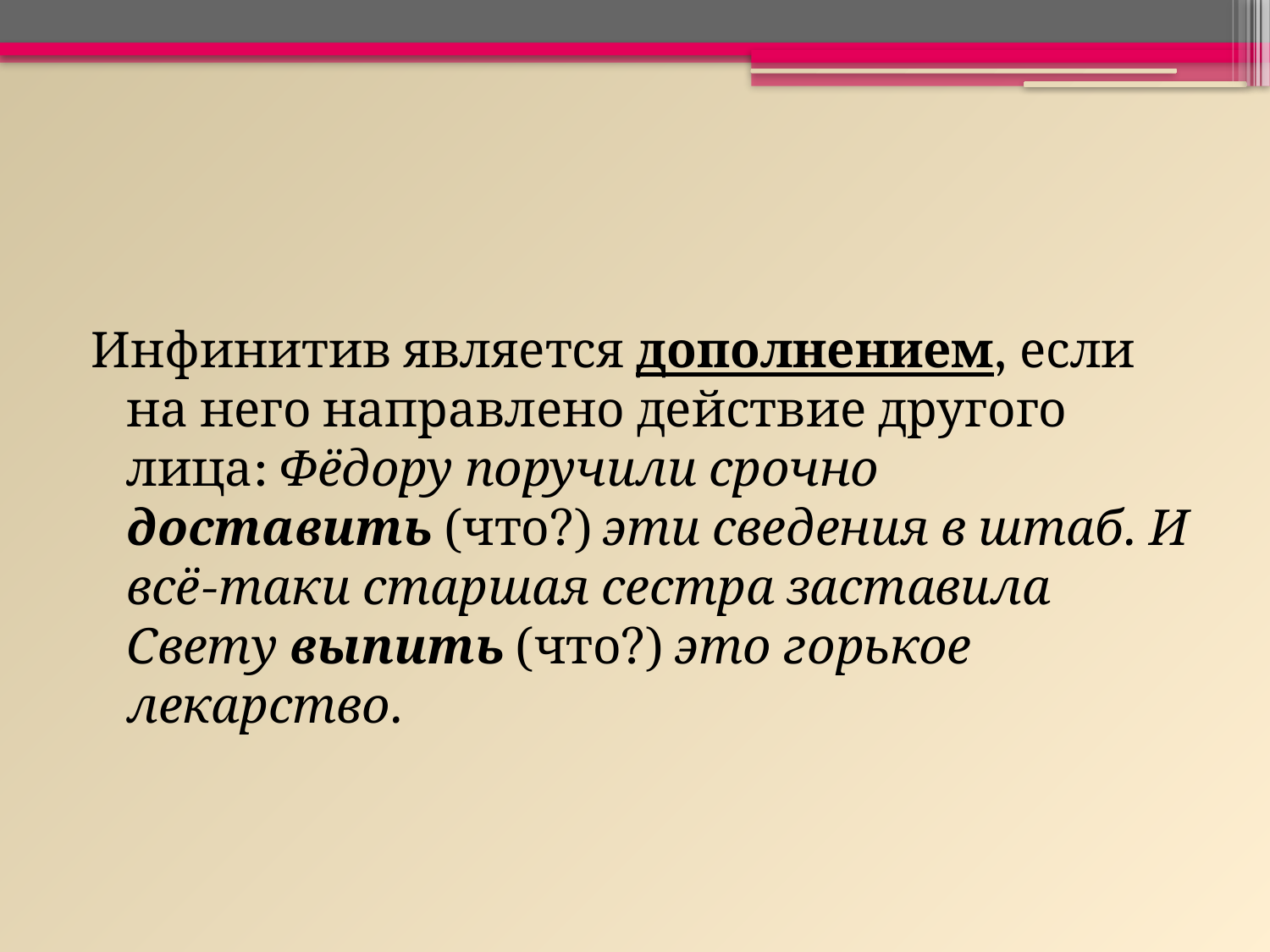

#
Инфинитив является дополнением, если на него направлено действие другого лица: Фёдору поручили срочно доставить (что?) эти сведения в штаб. И всё-таки старшая сестра заставила Свету выпить (что?) это горькое лекарство.